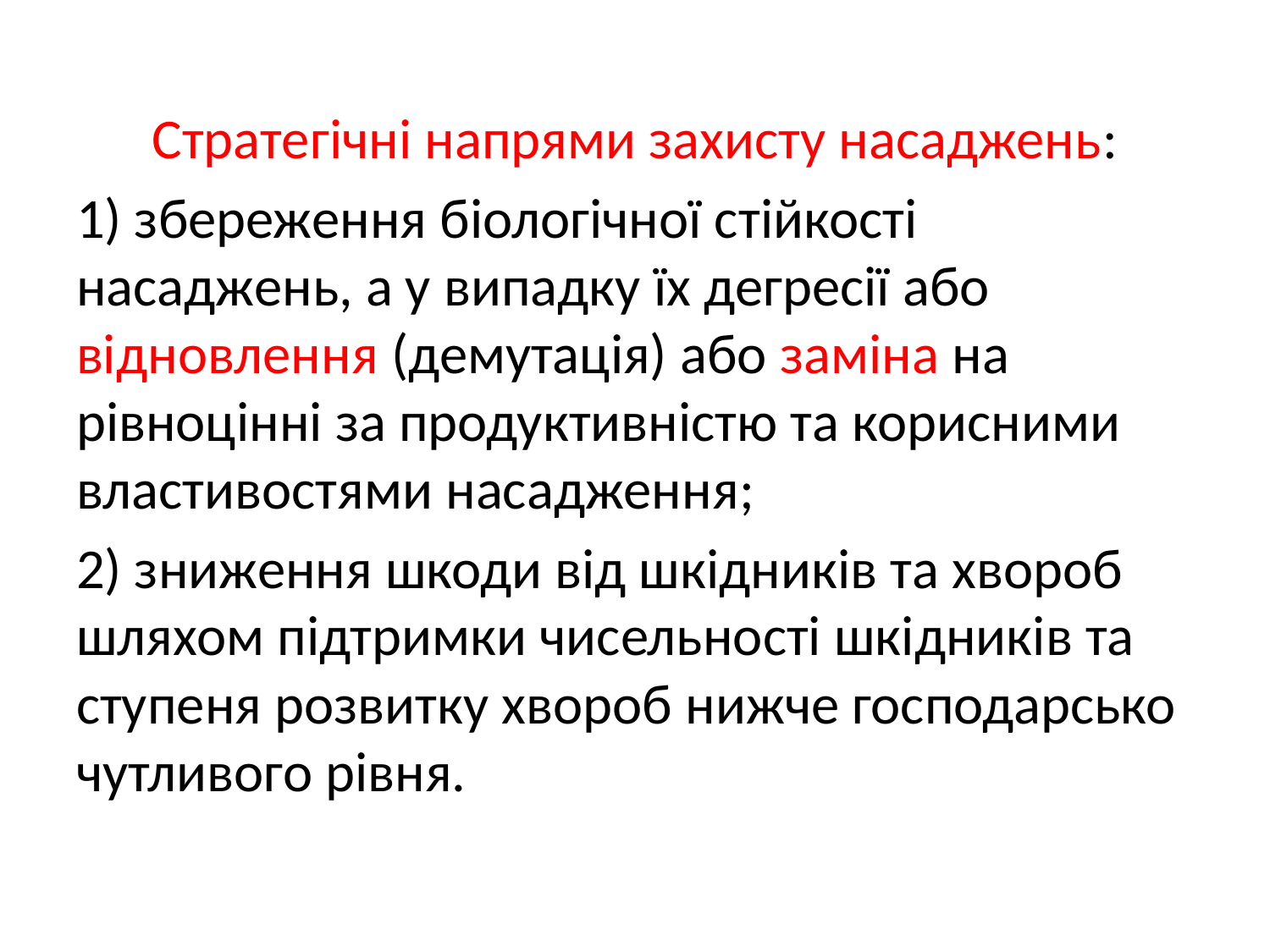

Стратегічні напрями захисту насаджень:
1) збереження біологічної стійкості насаджень, а у випадку їх дегресії або відновлення (демутація) або заміна на рівноцінні за продуктивністю та корисними властивостями насадження;
2) зниження шкоди від шкідників та хвороб шляхом підтримки чисельності шкідників та ступеня розвитку хвороб нижче господарсько чутливого рівня.